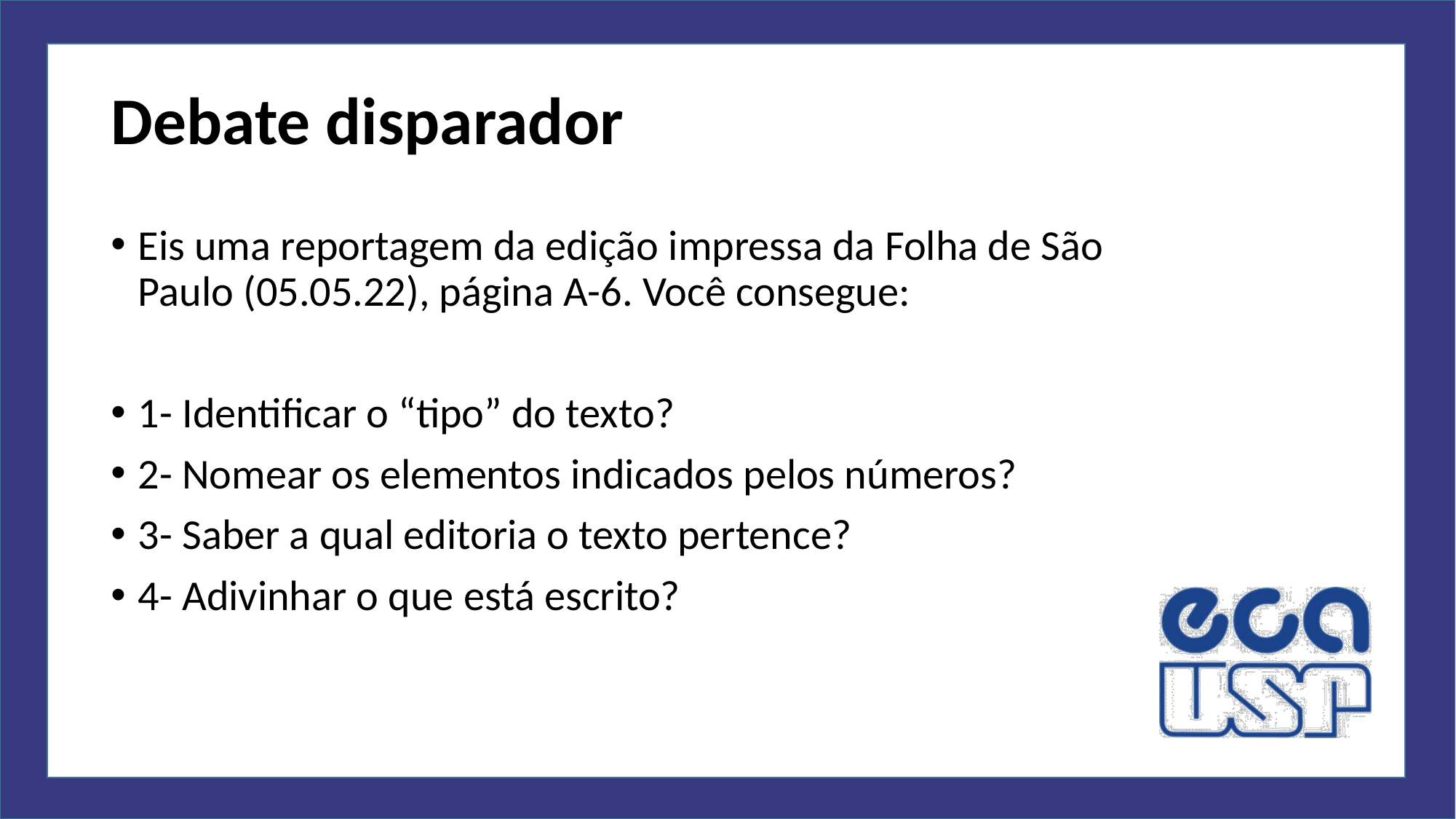

# Debate disparador
Eis uma reportagem da edição impressa da Folha de São Paulo (05.05.22), página A-6. Você consegue:

1- Identificar o “tipo” do texto?
2- Nomear os elementos indicados pelos números?
3- Saber a qual editoria o texto pertence?
4- Adivinhar o que está escrito?